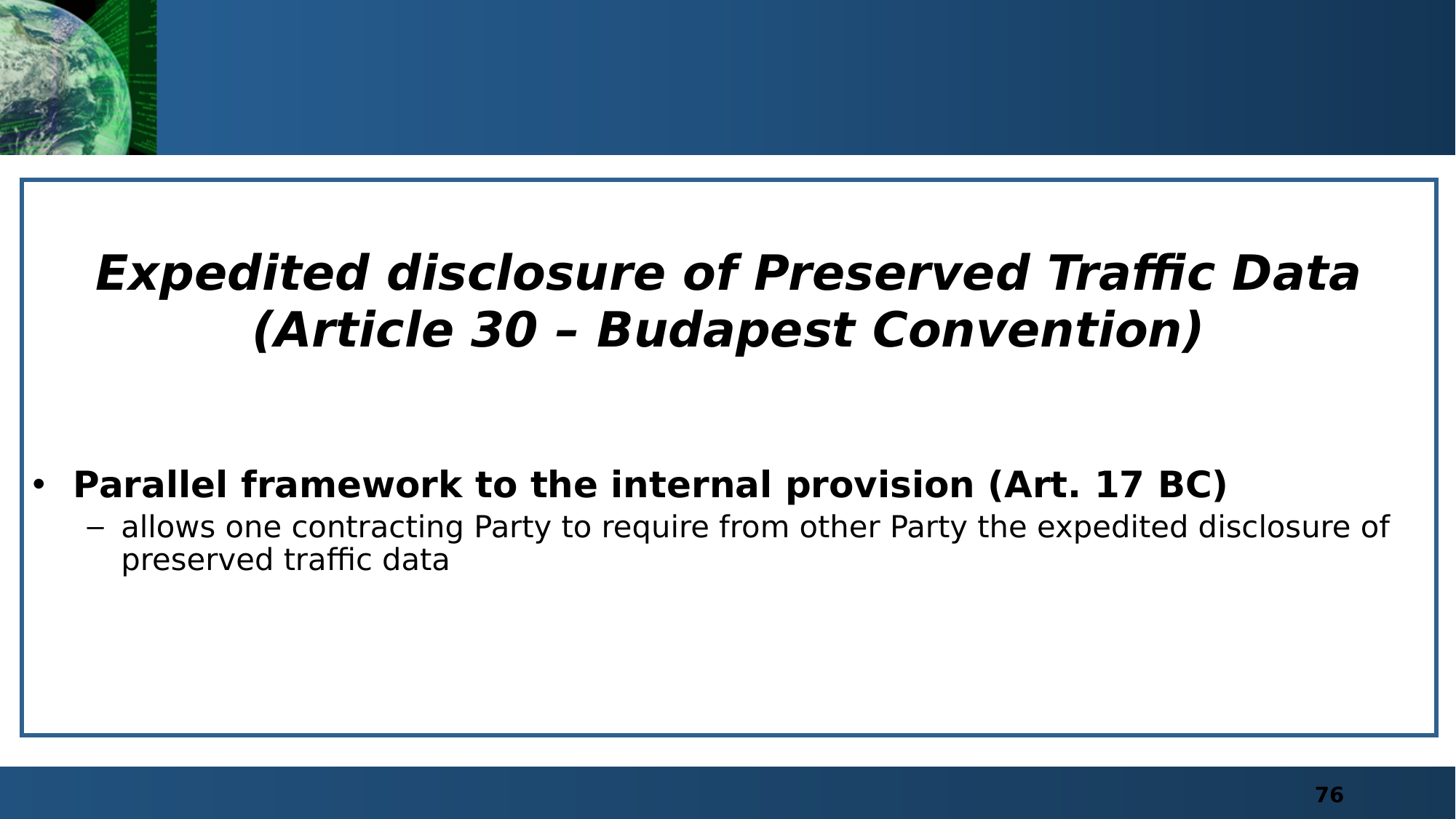

Expedited disclosure of Preserved Traffic Data
(Article 30 – Budapest Convention)

Parallel framework to the internal provision (Art. 17 BC)
allows one contracting Party to require from other Party the expedited disclosure of preserved traffic data
76